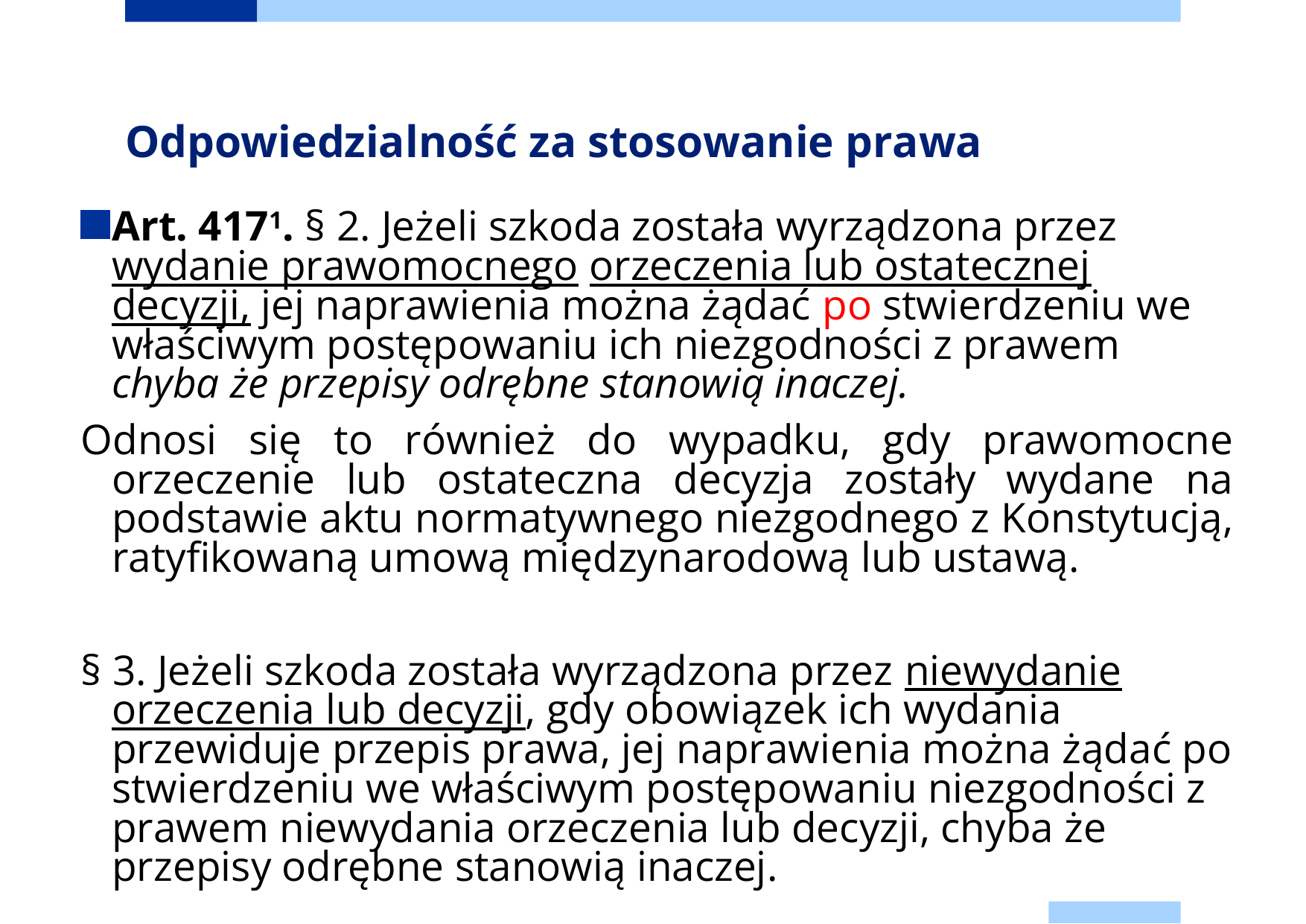

# Odpowiedzialność za stosowanie prawa
Art. 4171. § 2. Jeżeli szkoda została wyrządzona przez wydanie prawomocnego orzeczenia lub ostatecznej decyzji, jej naprawienia można żądać po stwierdzeniu we właściwym postępowaniu ich niezgodności z prawem chyba że przepisy odrębne stanowią inaczej.
Odnosi się to również do wypadku, gdy prawomocne orzeczenie lub ostateczna decyzja zostały wydane na podstawie aktu normatywnego niezgodnego z Konstytucją, ratyfikowaną umową międzynarodową lub ustawą.

§ 3. Jeżeli szkoda została wyrządzona przez niewydanie orzeczenia lub decyzji, gdy obowiązek ich wydania przewiduje przepis prawa, jej naprawienia można żądać po stwierdzeniu we właściwym postępowaniu niezgodności z prawem niewydania orzeczenia lub decyzji, chyba że przepisy odrębne stanowią inaczej.